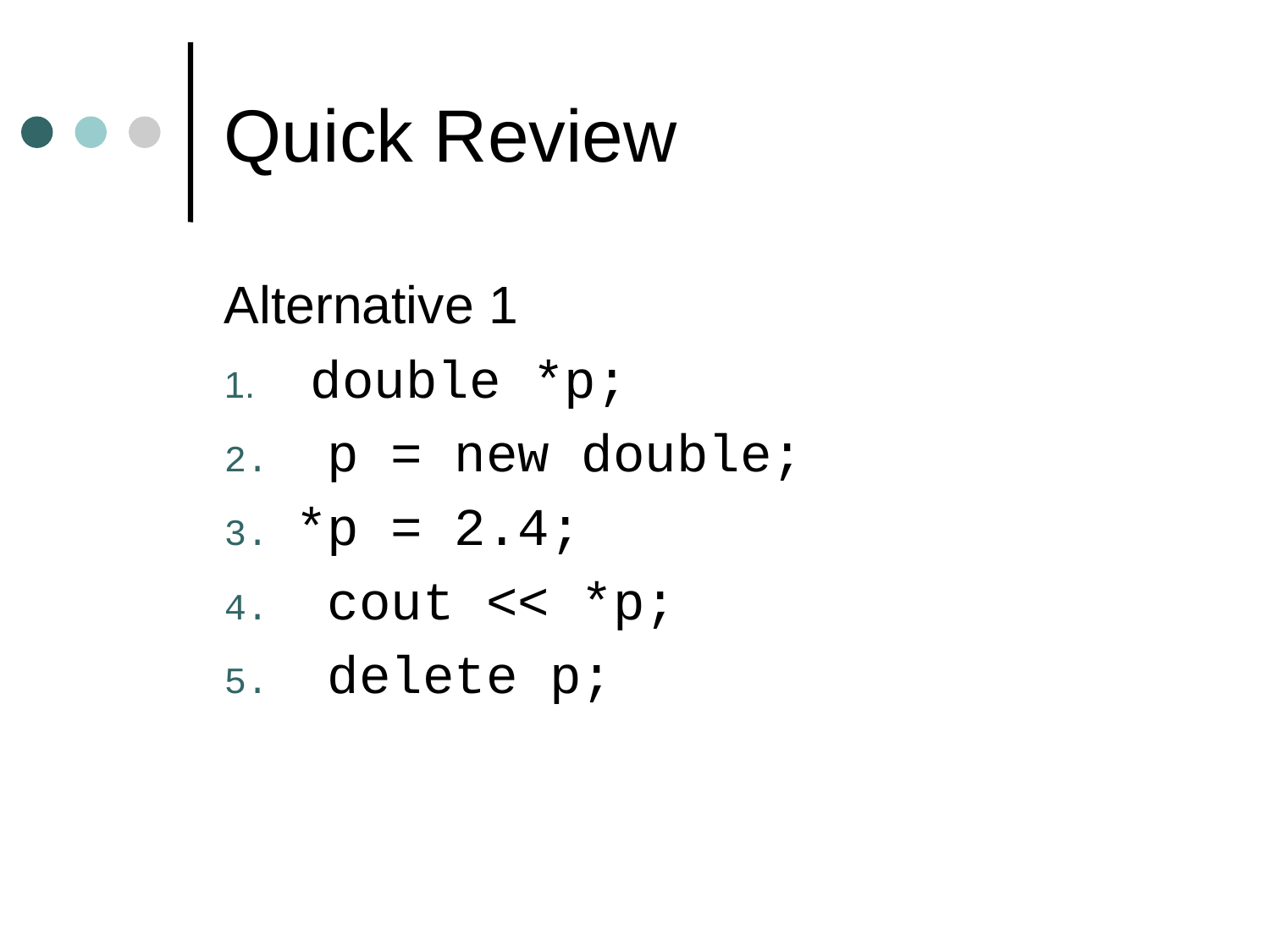

# Quick Review
Alternative 1
 double *p;
 p = new double;
*p = 2.4;
 cout << *p;
 delete p;